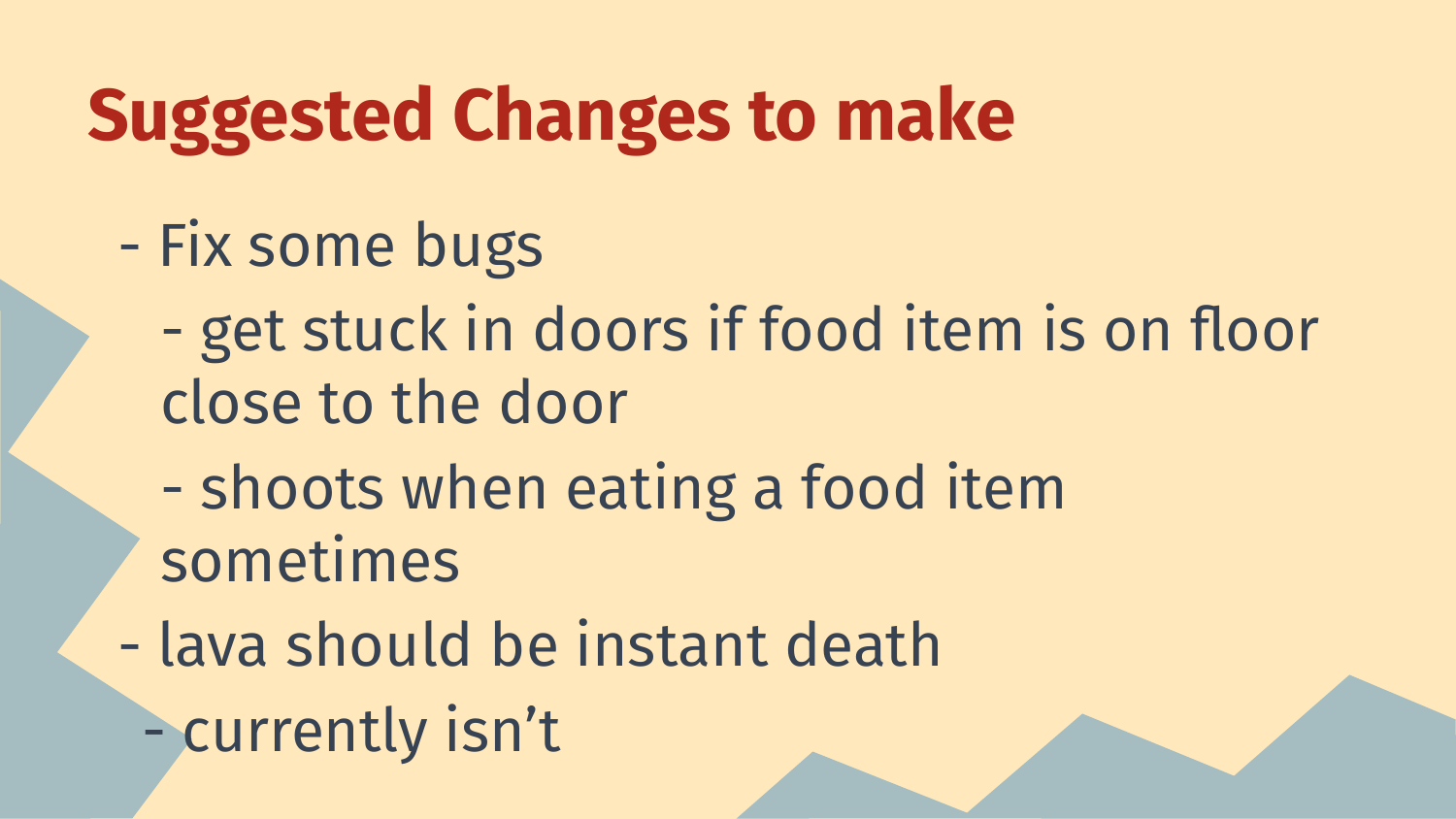

# Suggested Changes to make
- Fix some bugs
- get stuck in doors if food item is on floor close to the door
- shoots when eating a food item sometimes
- lava should be instant death
	- currently isn’t